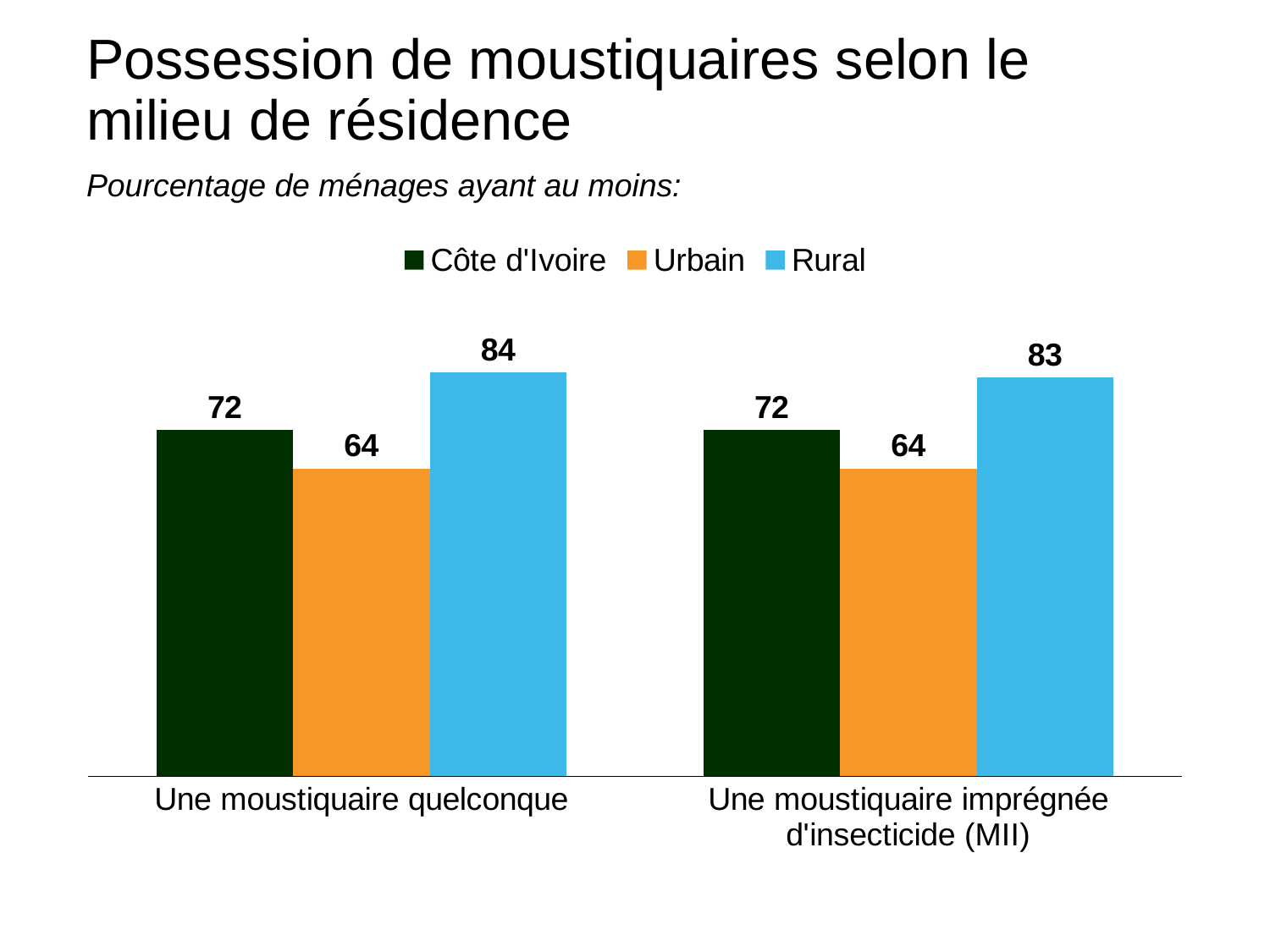

# Possession de moustiquaires selon le milieu de résidence
Pourcentage de ménages ayant au moins:

### Chart

| Category | Côte d'Ivoire | Urbain | Rural |
|---|---|---|---|
| Une moustiquaire quelconque | 72.0 | 64.0 | 84.0 |
| Une moustiquaire imprégnée d'insecticide (MII) | 72.0 | 64.0 | 83.0 |